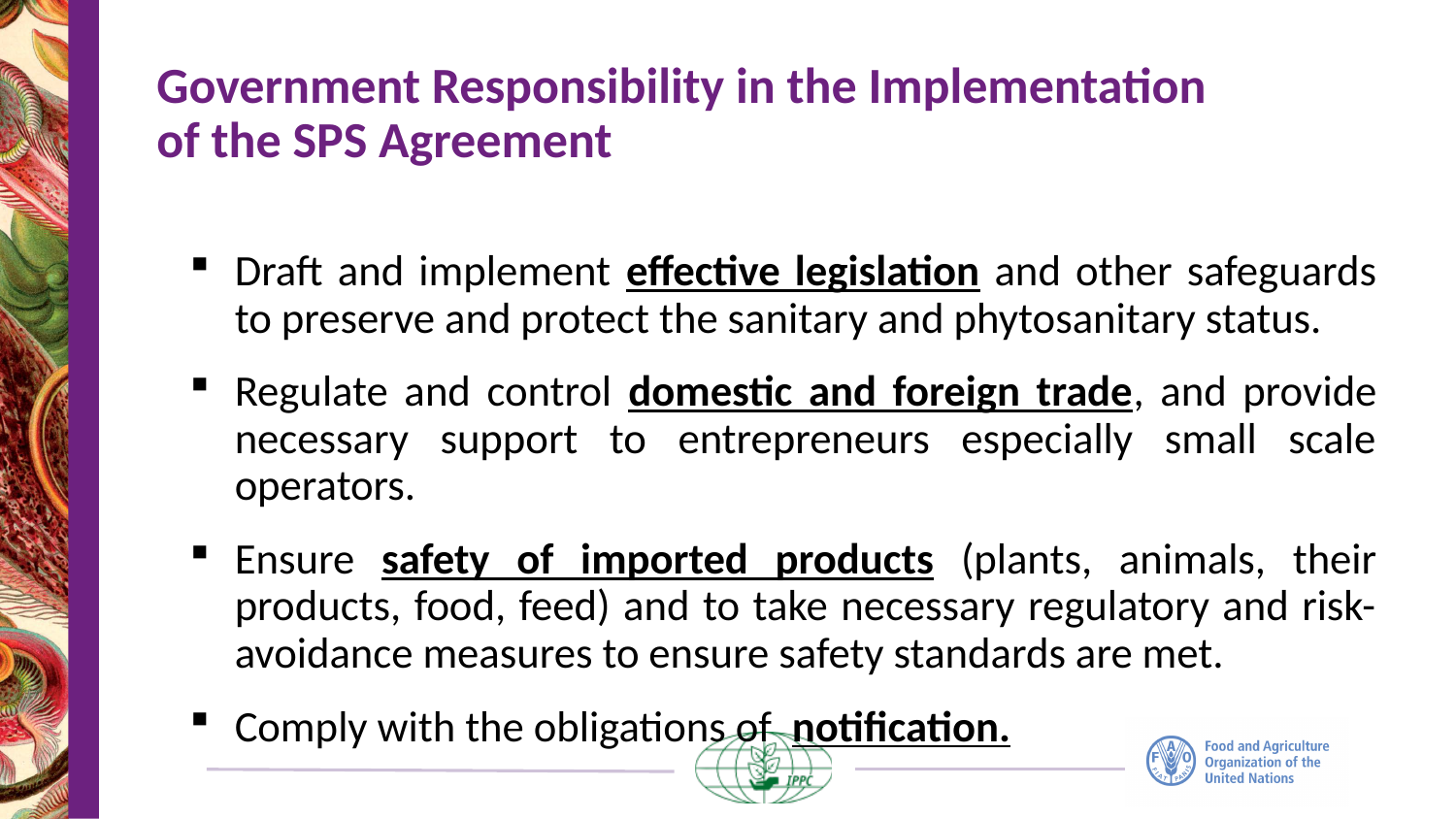

# Government Responsibility in the Implementation of the SPS Agreement

Draft and implement effective legislation and other safeguards to preserve and protect the sanitary and phytosanitary status.
Regulate and control domestic and foreign trade, and provide necessary support to entrepreneurs especially small scale operators.
Ensure safety of imported products (plants, animals, their products, food, feed) and to take necessary regulatory and risk-avoidance measures to ensure safety standards are met.
Comply with the obligations of  notification.